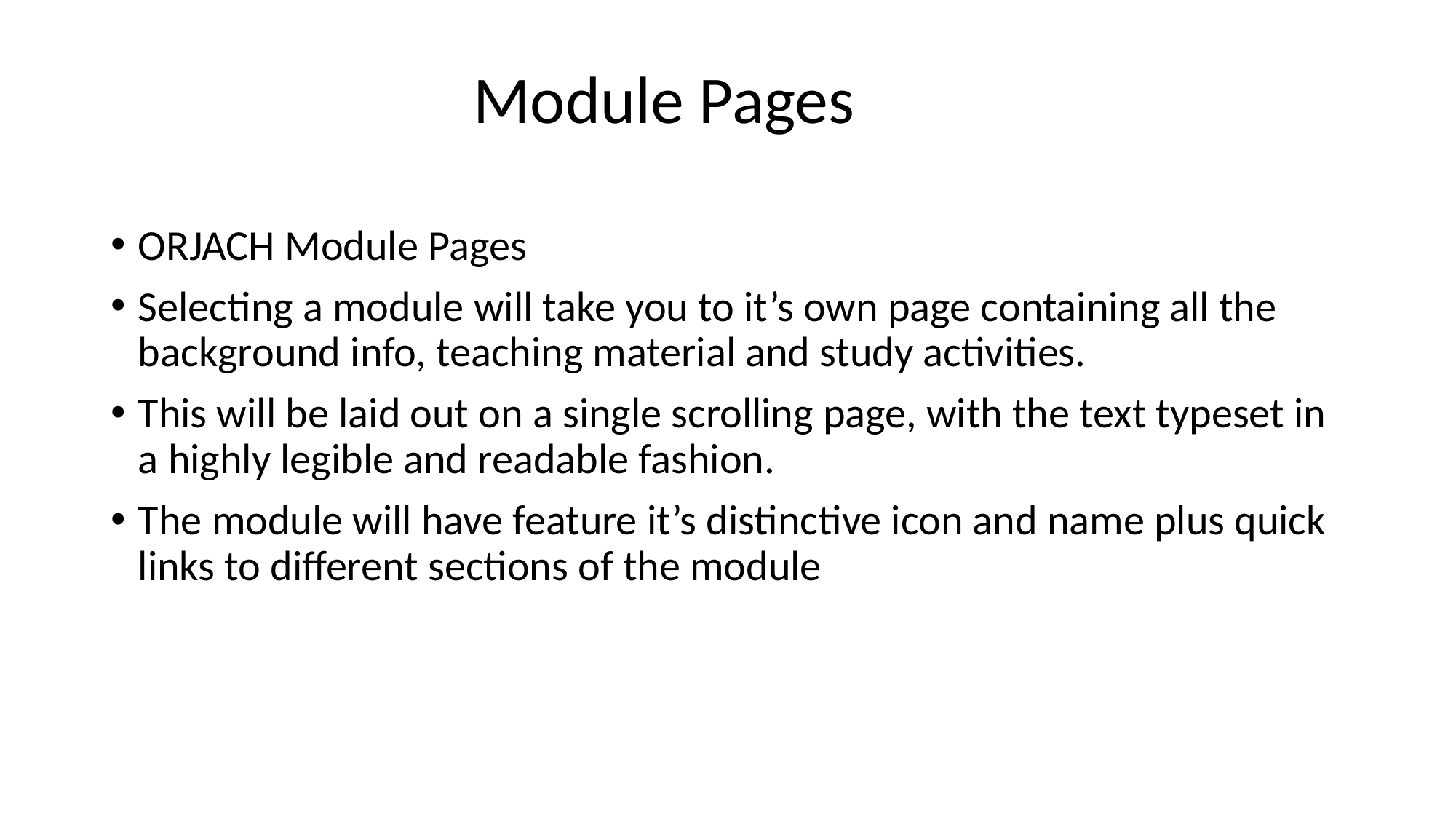

# Module Pages
ORJACH Module Pages
Selecting a module will take you to it’s own page containing all the background info, teaching material and study activities.
This will be laid out on a single scrolling page, with the text typeset in a highly legible and readable fashion.
The module will have feature it’s distinctive icon and name plus quick links to different sections of the module